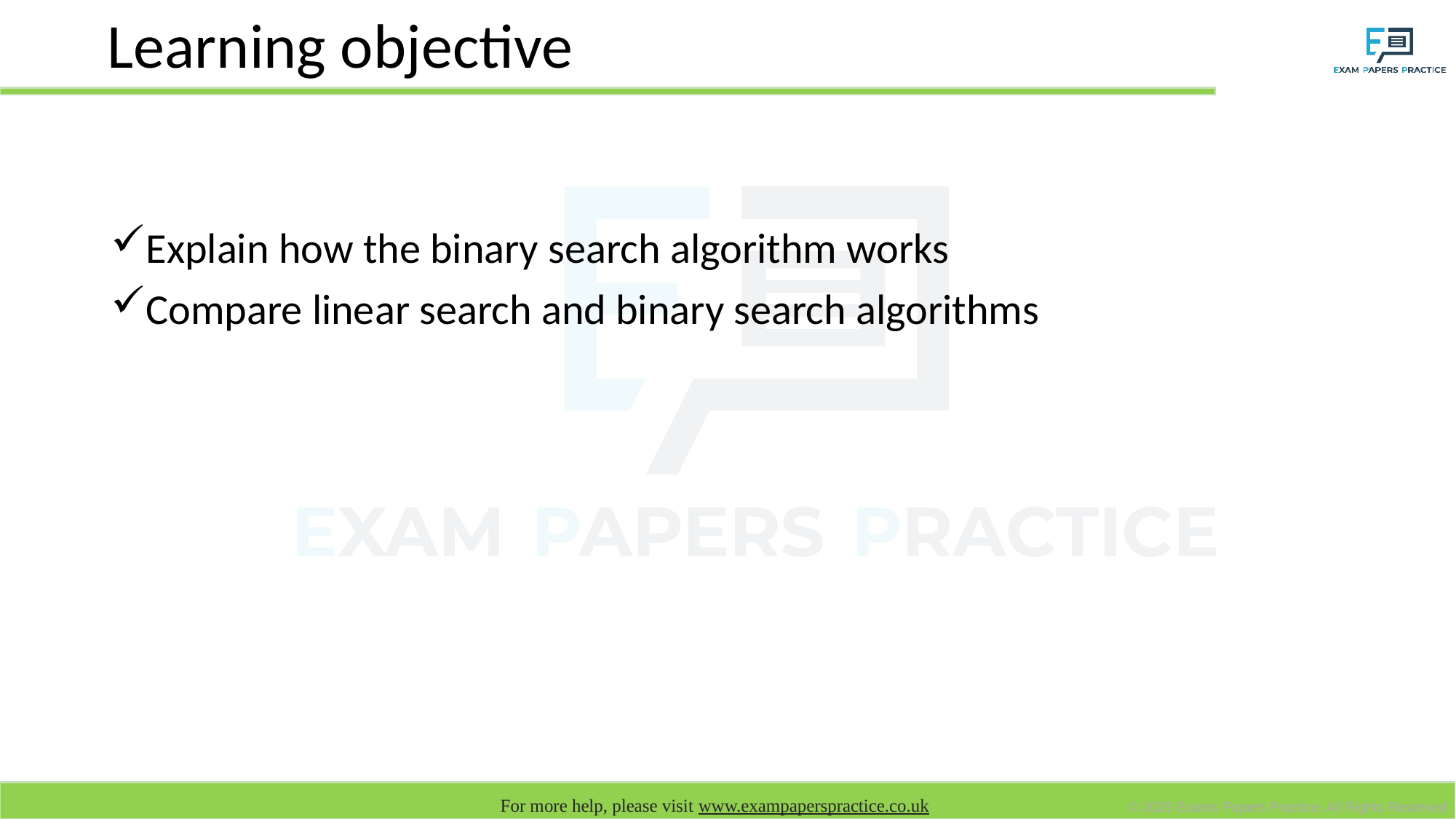

# Learning objective
Explain how the binary search algorithm works
Compare linear search and binary search algorithms